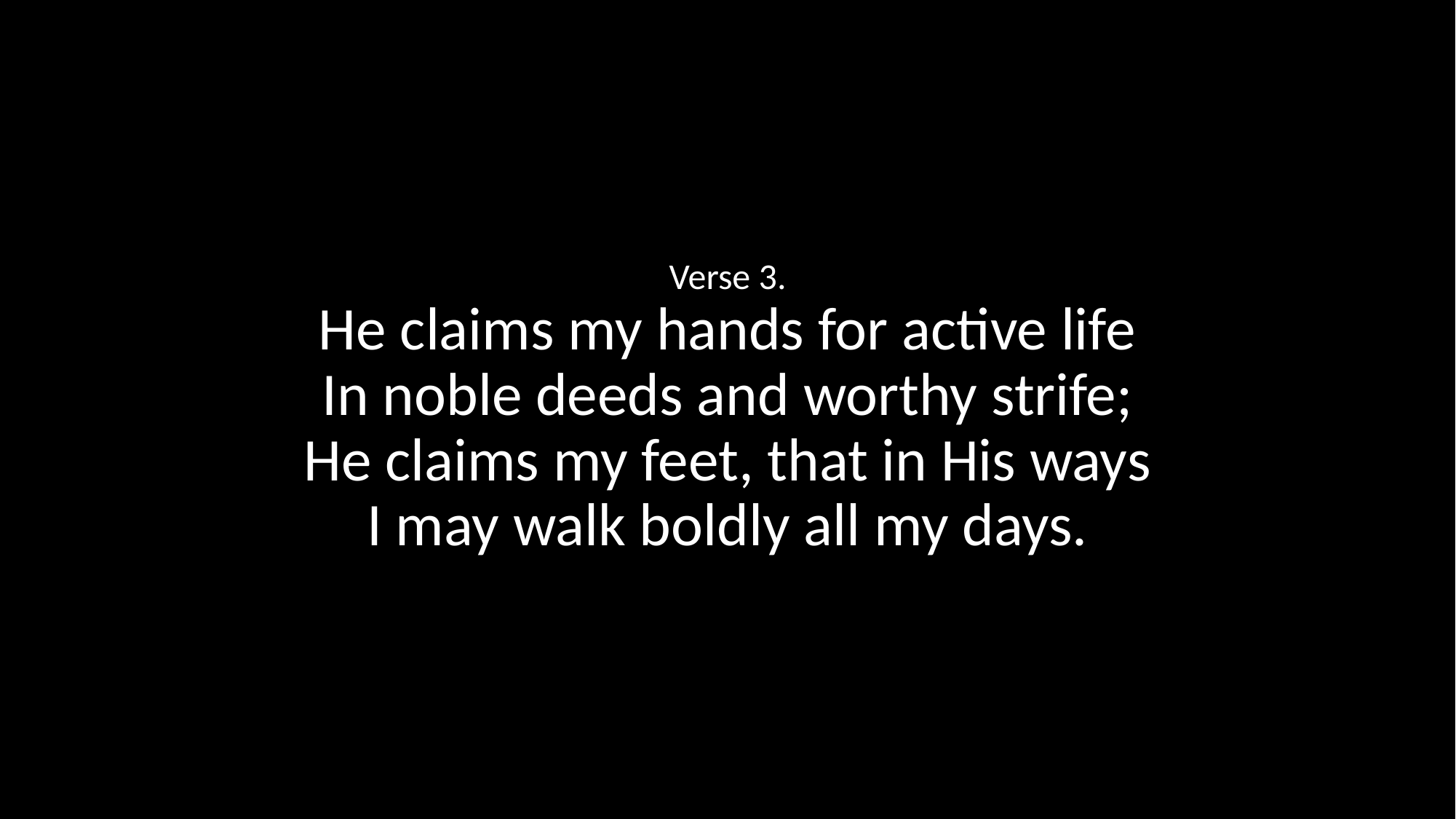

Verse 3.
He claims my hands for active life
In noble deeds and worthy strife;
He claims my feet, that in His ways
I may walk boldly all my days.